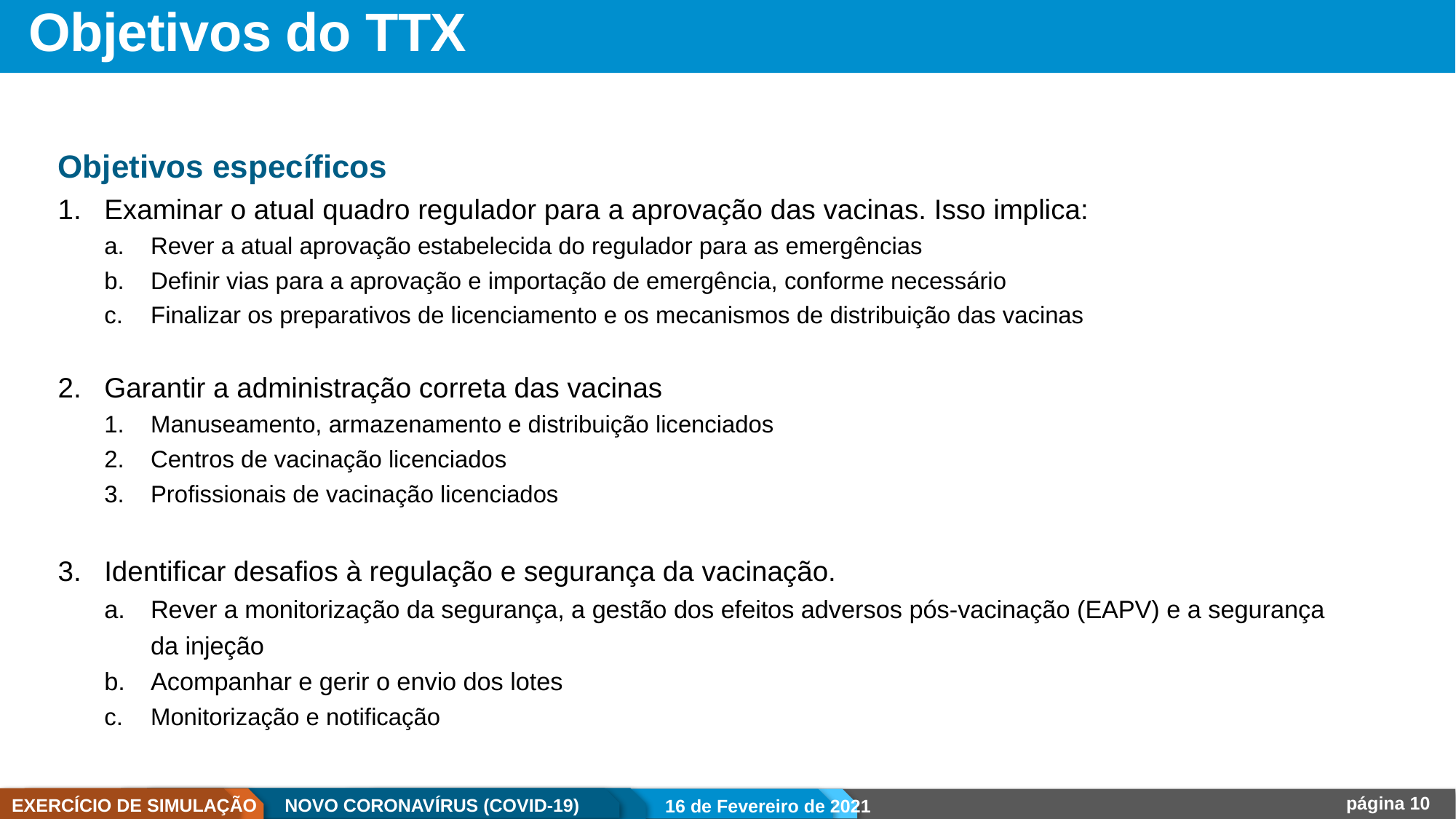

# Objetivos do TTX
Objetivos específicos
Examinar o atual quadro regulador para a aprovação das vacinas. Isso implica:
Rever a atual aprovação estabelecida do regulador para as emergências
Definir vias para a aprovação e importação de emergência, conforme necessário
Finalizar os preparativos de licenciamento e os mecanismos de distribuição das vacinas

Garantir a administração correta das vacinas
Manuseamento, armazenamento e distribuição licenciados
Centros de vacinação licenciados
Profissionais de vacinação licenciados

Identificar desafios à regulação e segurança da vacinação.
Rever a monitorização da segurança, a gestão dos efeitos adversos pós-vacinação (EAPV) e a segurança da injeção
Acompanhar e gerir o envio dos lotes
Monitorização e notificação

16 de Fevereiro de 2021